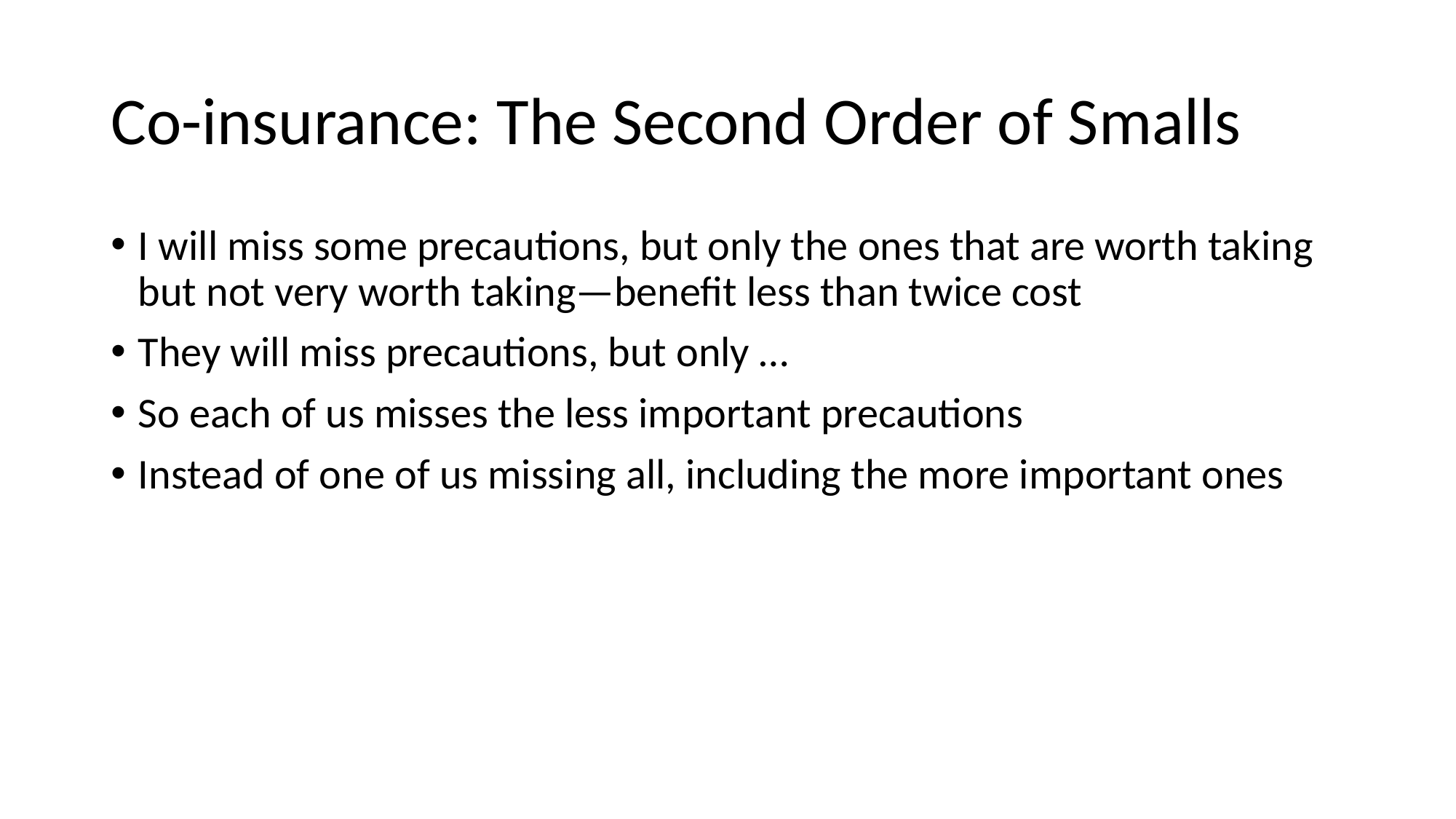

# Co-insurance: The Second Order of Smalls
I will miss some precautions, but only the ones that are worth taking but not very worth taking—benefit less than twice cost
They will miss precautions, but only …
So each of us misses the less important precautions
Instead of one of us missing all, including the more important ones